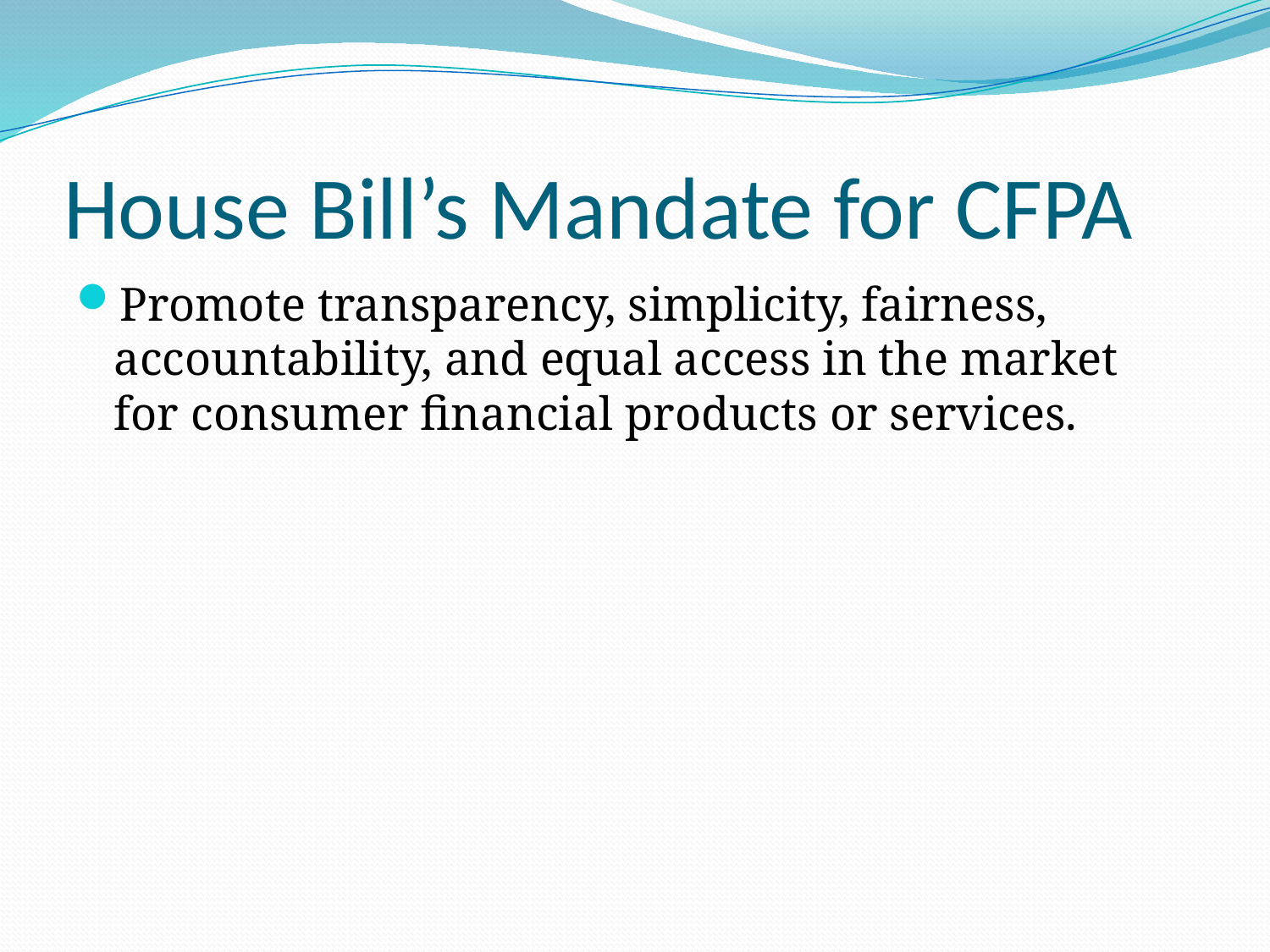

House Bill’s Mandate for CFPA
Promote transparency, simplicity, fairness, accountability, and equal access in the market for consumer financial products or services.